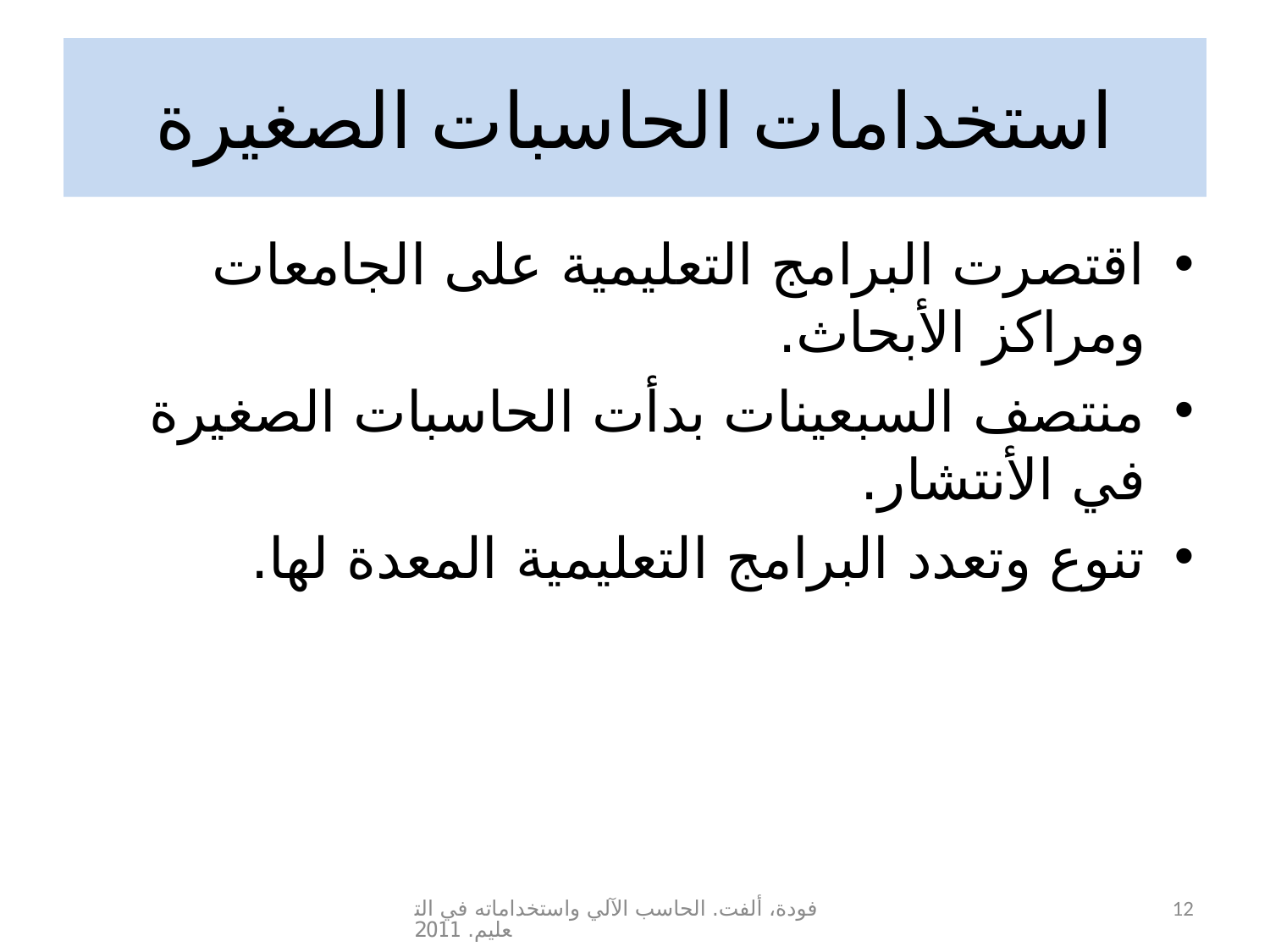

# استخدامات الحاسبات الصغيرة
اقتصرت البرامج التعليمية على الجامعات ومراكز الأبحاث.
منتصف السبعينات بدأت الحاسبات الصغيرة في الأنتشار.
تنوع وتعدد البرامج التعليمية المعدة لها.
فودة، ألفت. الحاسب الآلي واستخداماته في التعليم. 2011
12